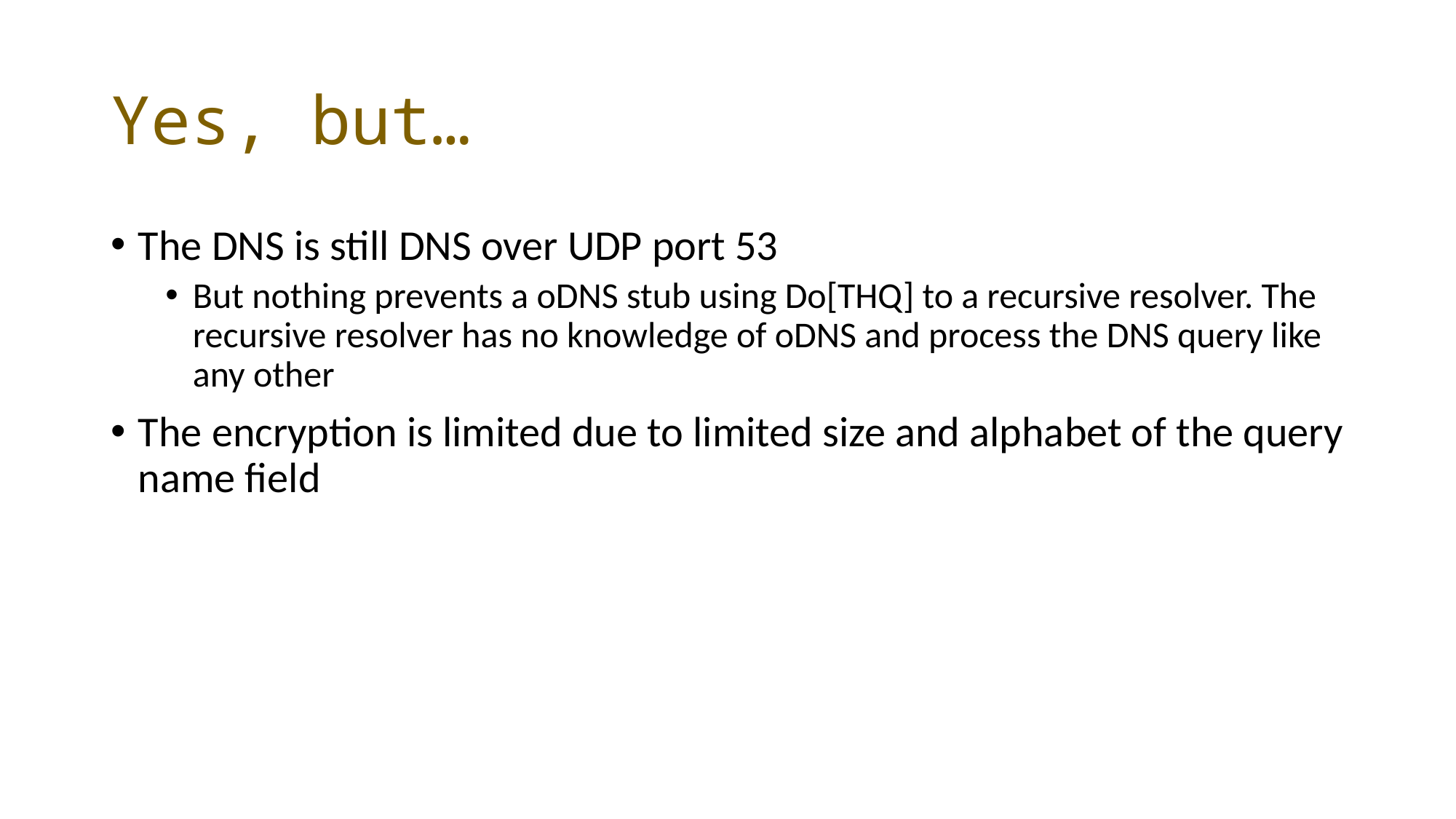

# Yes, but…
The DNS is still DNS over UDP port 53
But nothing prevents a oDNS stub using Do[THQ] to a recursive resolver. The recursive resolver has no knowledge of oDNS and process the DNS query like any other
The encryption is limited due to limited size and alphabet of the query name field